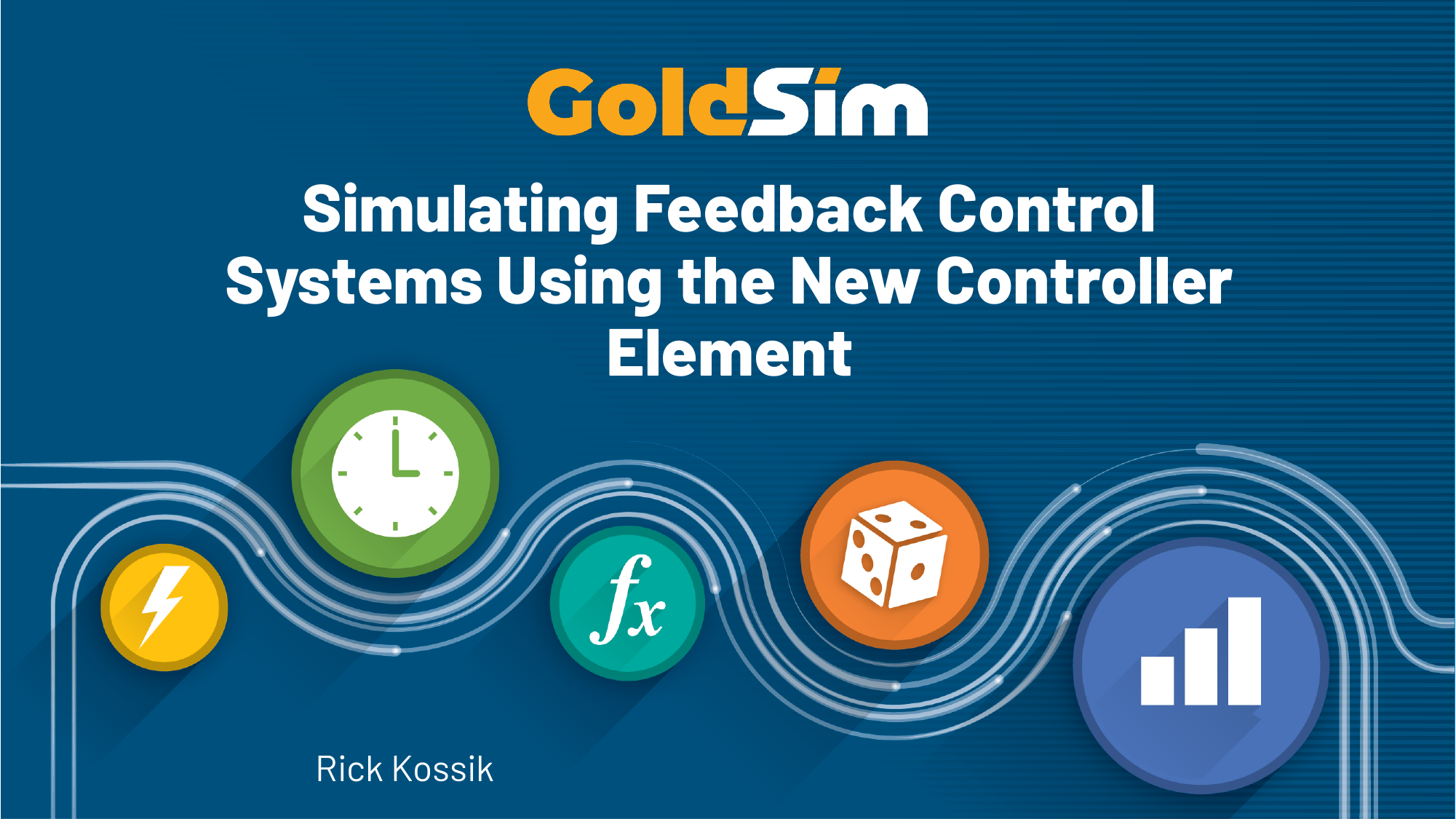

# Simulating Feedback Control Systems Using the New Controller Element
Rick Kossik